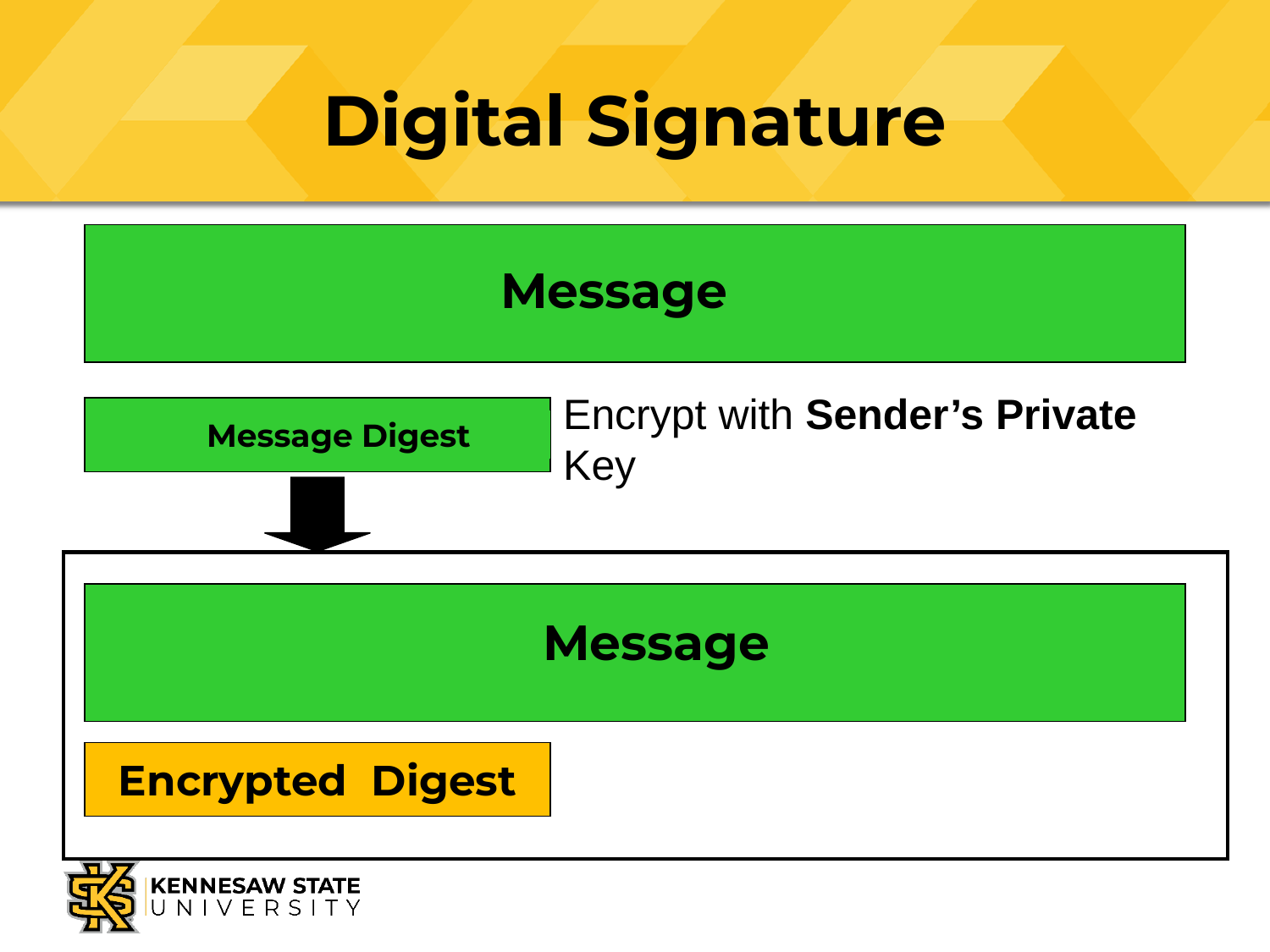

# Digital Signature

Message
Encrypt with Sender’s Private Key

Message Digest

Message

Encrypted  Digest